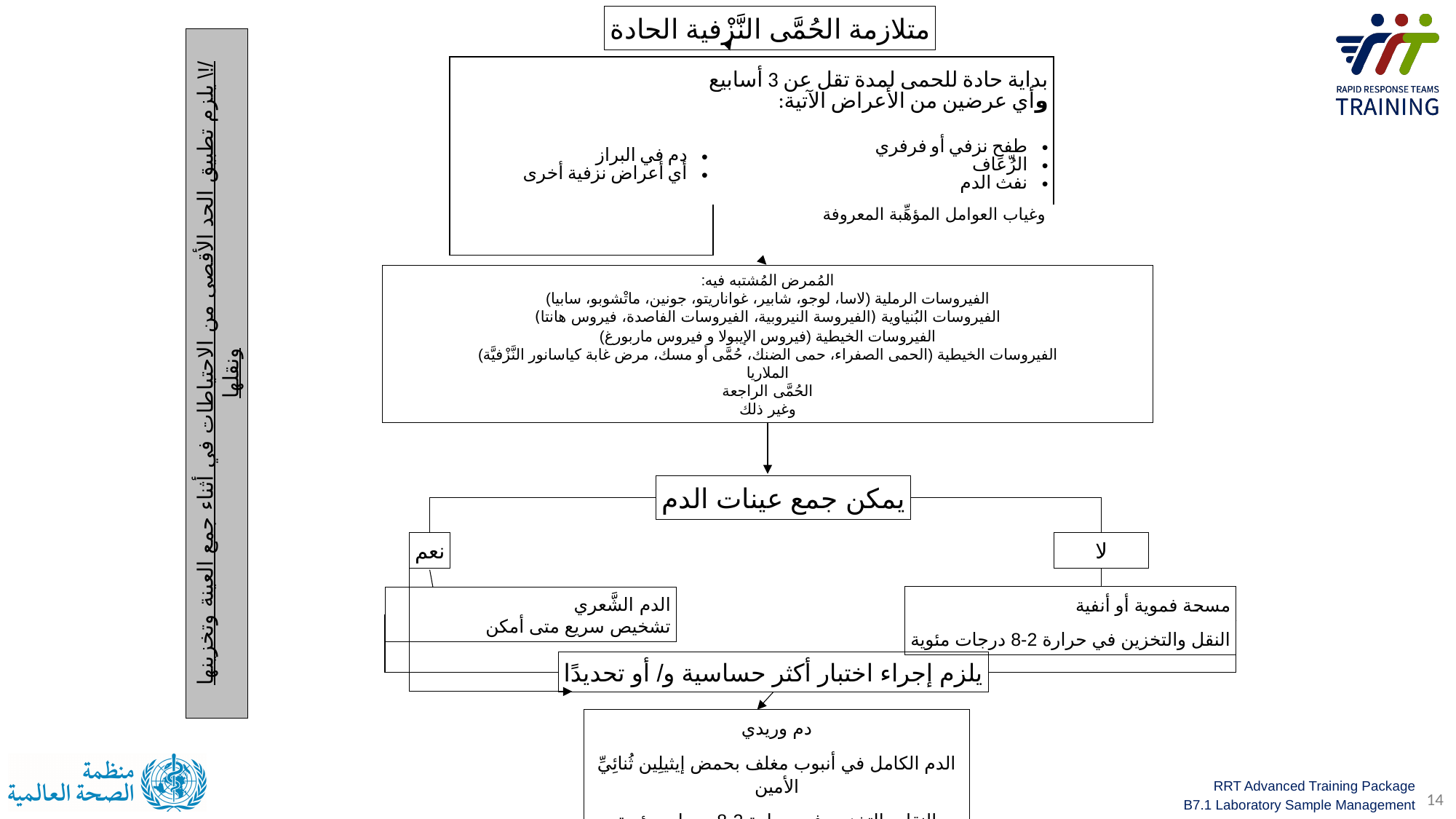

متلازمة الحُمَّى النَّزْفية الحادة

| بداية حادة للحمى لمدة تقل عن 3 أسابيع وأي عرضين من الأعراض الآتية: |  |
| --- | --- |
| دم في البراز أي أعراض نزفية أخرى | طفح نزفي أو فرفري الرُّعَاف نفث الدم |
|  | وغياب العوامل المؤهِّبة المعروفة |

المُمرض المُشتبه فيه:
الفيروسات الرملية (لاسا، لوجو، شابير، غواناريتو، جونين، ماتْشوبو، سابيا)
الفيروسات البُنياوية (الفيروسة النيروبية، الفيروسات الفاصدة، فيروس هانتا)
الفيروسات الخيطية (فيروس الإيبولا و فيروس ماربورغ)
الفيروسات الخيطية (الحمى الصفراء، حمى الضنك، حُمَّى أو مسك، مرض غابة كياسانور النَّزْفيَّة)
الملاريا
الحُمَّى الراجعة
وغير ذلك
/!\ يلزم تطبيق الحد الأقصى من الاحتياطات في أثناء جمع العينة وتخزينها ونقلها
يمكن جمع عينات الدم
نعم
لا

مسحة فموية أو أنفية
النقل والتخزين في حرارة 2-8 درجات مئوية
الدم الشَّعري
تشخيص سريع متى أمكن
يلزم إجراء اختبار أكثر حساسية و/ أو تحديدًا
دم وريدي
الدم الكامل في أنبوب مغلف بحمض إيثيلِين ثُنائِيِّ الأمين
النقل والتخزين في حرارة 2-8 درجات مئوية